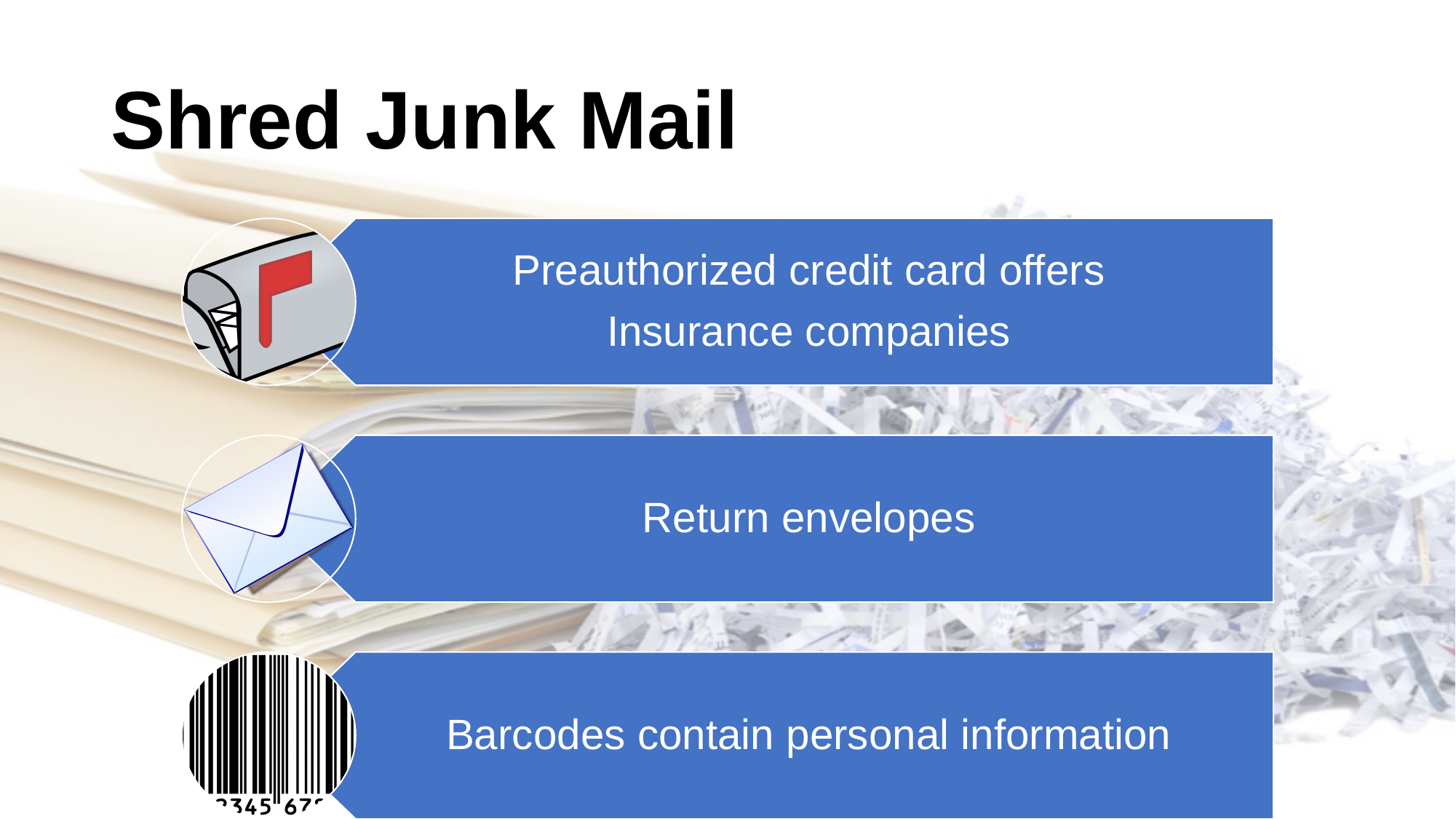

# Shred Junk Mail
Preauthorized credit card offers
Insurance companies

Return envelopes

Barcodes contain personal information